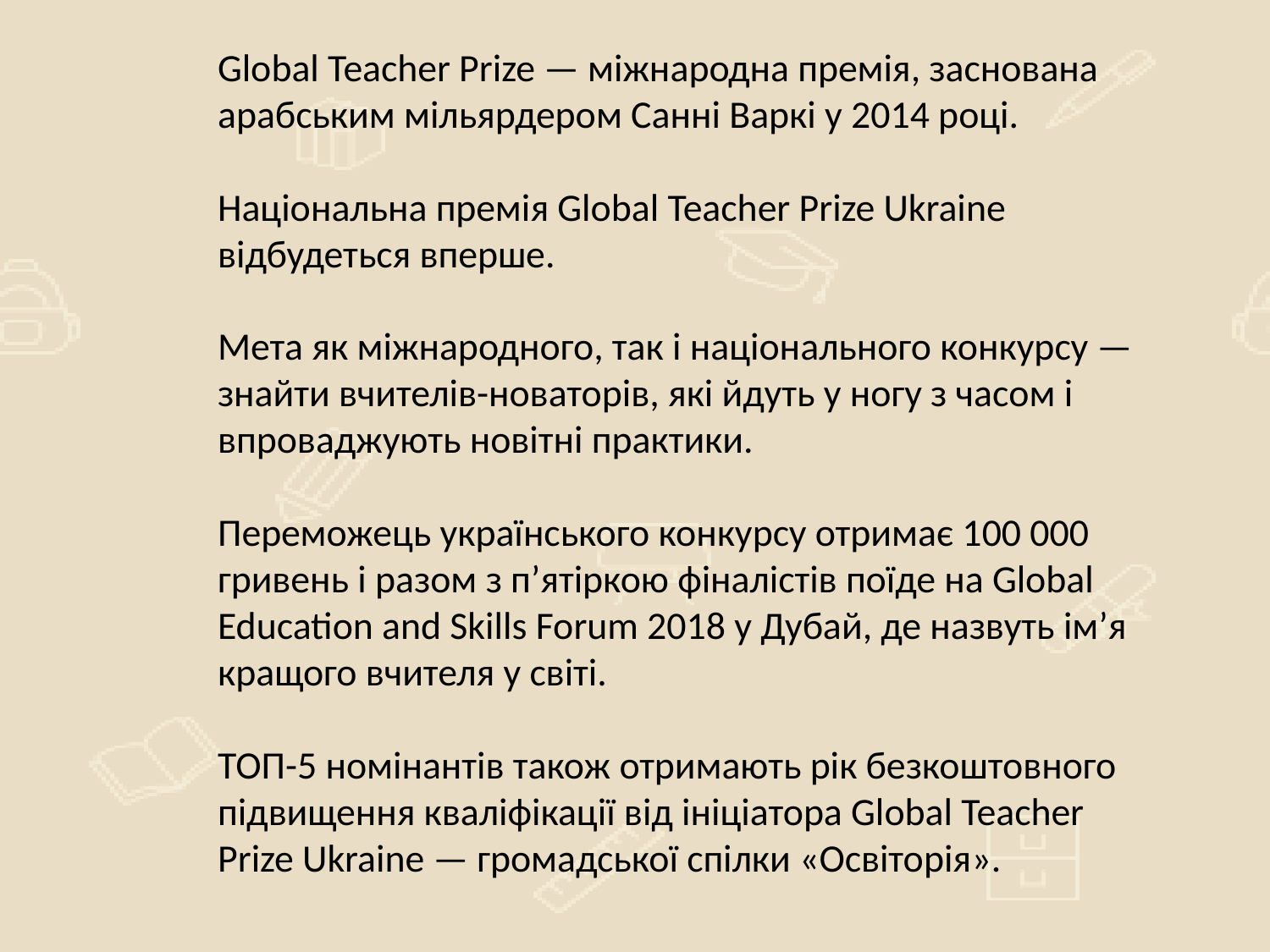

Global Teacher Prize — міжнародна премія, заснована арабським мільярдером Санні Варкі у 2014 році.

Національна премія Global Teacher Prize Ukraine відбудеться вперше.

Мета як міжнародного, так і національного конкурсу — знайти вчителів-новаторів, які йдуть у ногу з часом і впроваджують новітні практики.

Переможець українського конкурсу отримає 100 000 гривень і разом з п’ятіркою фіналістів поїде на Global Education and Skills Forum 2018 у Дубай, де назвуть ім’я кращого вчителя у світі.

ТОП-5 номінантів також отримають рік безкоштовного підвищення кваліфікації від ініціатора Global Teacher Prize Ukraine — громадської спілки «Освіторія».